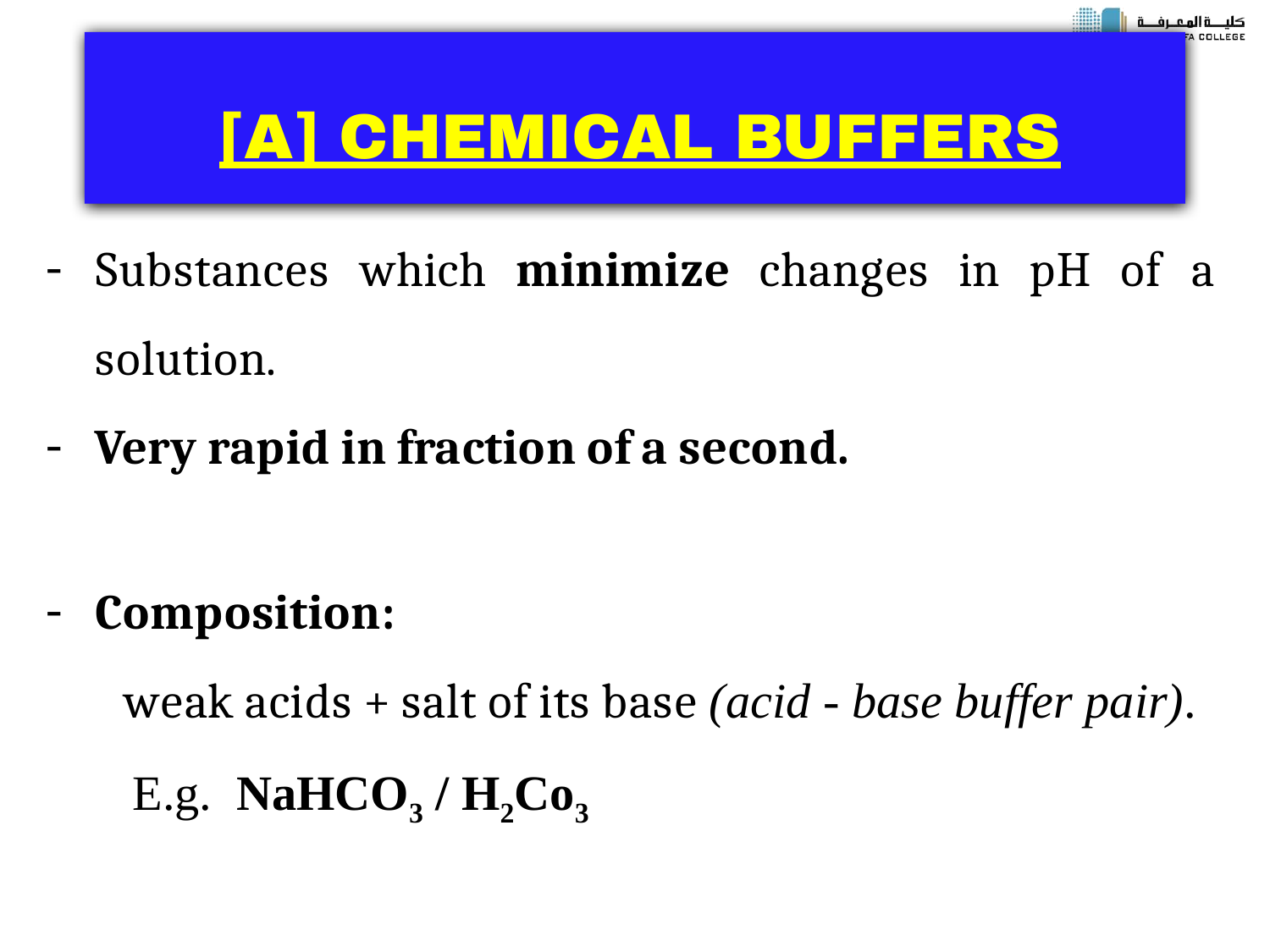

# [A] CHEMICAL BUFFERS
Substances which minimize changes in pH of a solution.
Very rapid in fraction of a second.

Composition:
       weak acids + salt of its base (acid - base buffer pair).
       E.g.  NaHCO3 / H2Co3